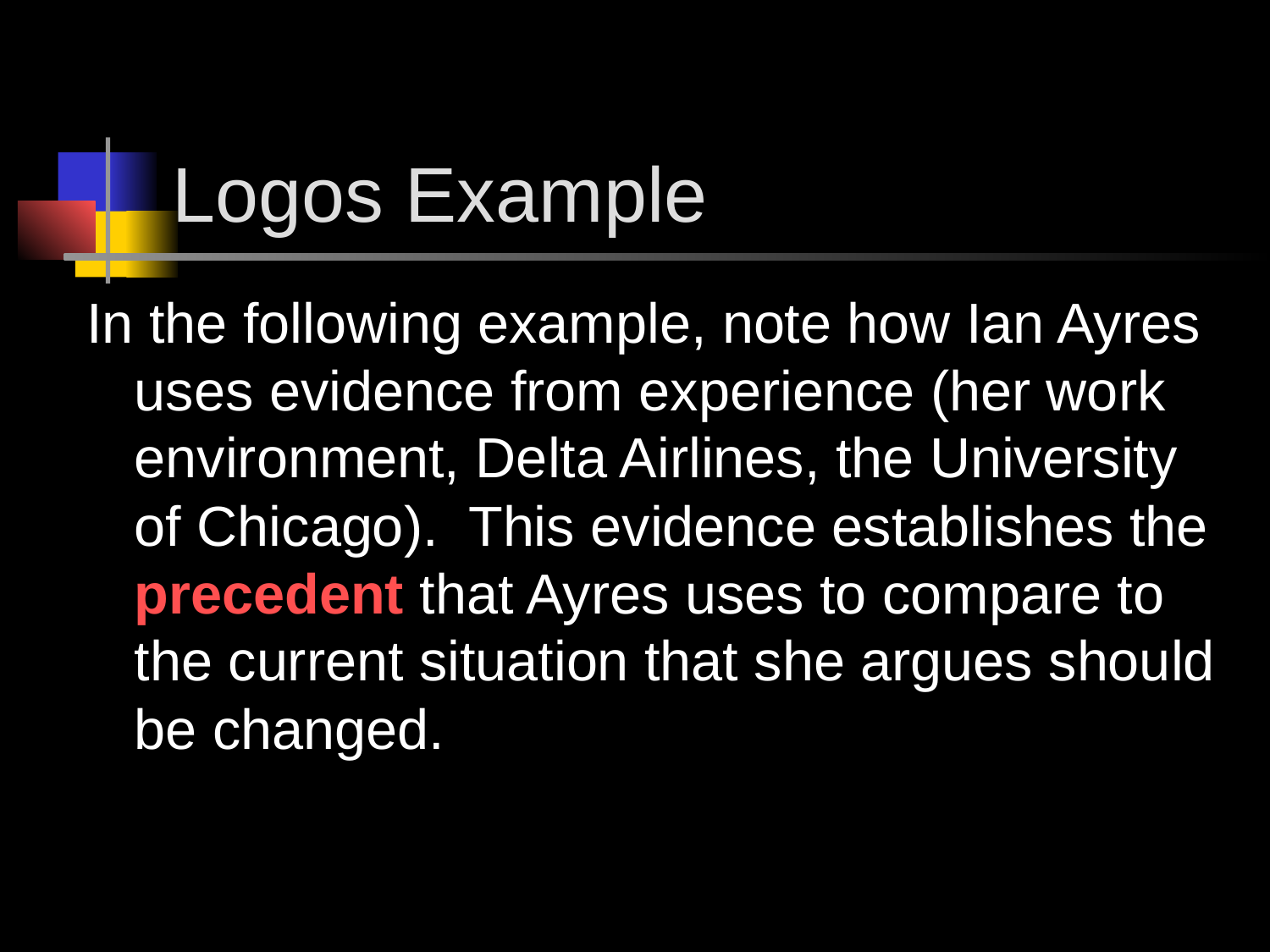

# Logos Example
In the following example, note how Ian Ayres uses evidence from experience (her work environment, Delta Airlines, the University of Chicago).  This evidence establishes the precedent that Ayres uses to compare to the current situation that she argues should be changed.